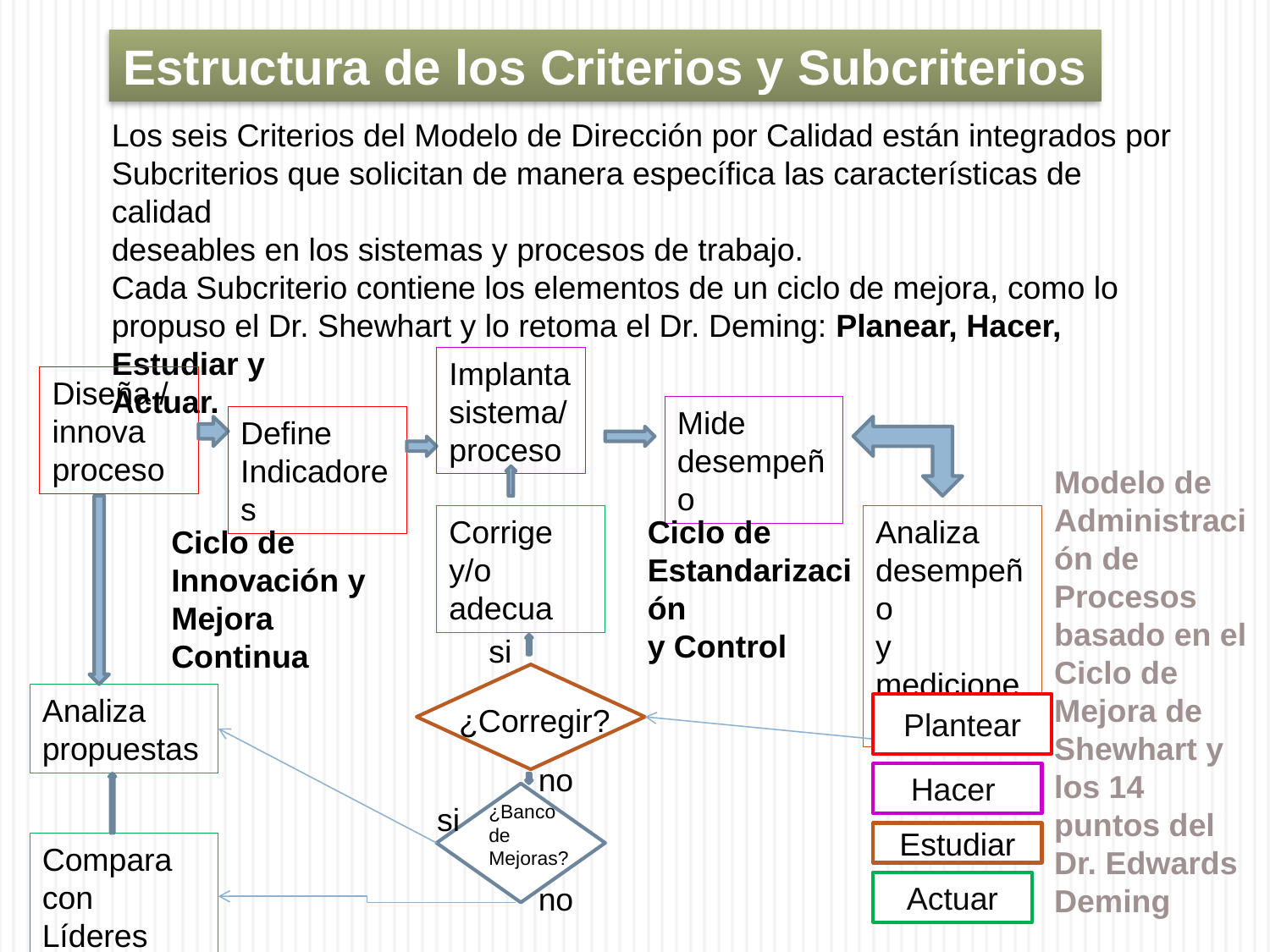

Estructura de los Criterios y Subcriterios
Los seis Criterios del Modelo de Dirección por Calidad están integrados por
Subcriterios que solicitan de manera específica las características de calidad
deseables en los sistemas y procesos de trabajo.
Cada Subcriterio contiene los elementos de un ciclo de mejora, como lo
propuso el Dr. Shewhart y lo retoma el Dr. Deming: Planear, Hacer, Estudiar y
Actuar.

Implanta
sistema/
proceso
Diseña /
innova
proceso
Mide
desempeño

Define
Indicadores

Modelo de Administración de Procesos
basado en el Ciclo de Mejora de Shewhart y los 14 puntos del Dr. Edwards Deming

Corrige y/o
adecua
Ciclo de
Estandarización
y Control
Analiza
desempeño
y
mediciones
Ciclo de
Innovación y
Mejora Continua
si

¿
Analiza
propuestas
¿Corregir?
Plantear
no
Hacer

si
¿Banco
de
Mejoras?

Estudiar
Compara
con Líderes
no
Actuar